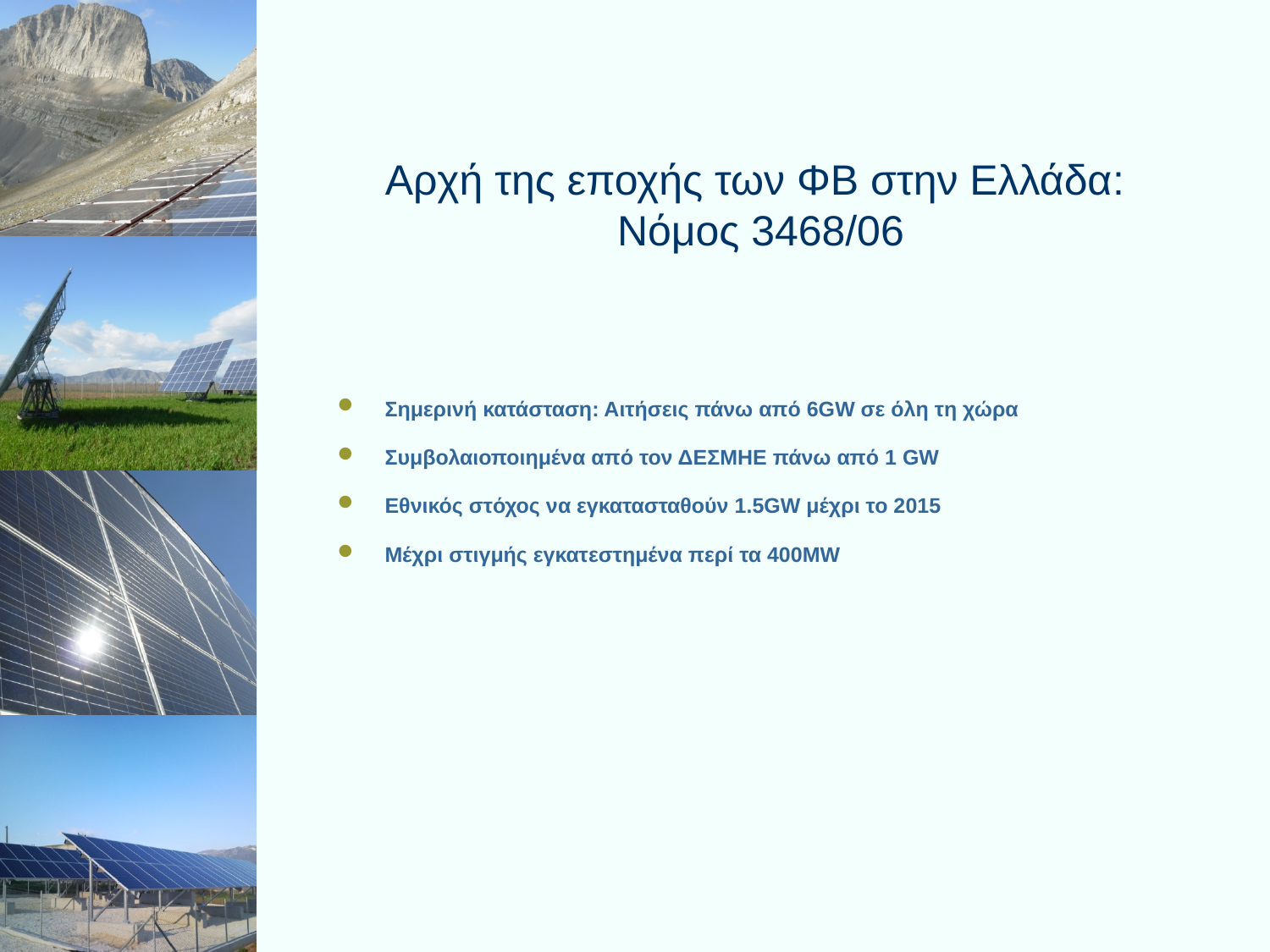

Αρχή της εποχής των ΦΒ στην Ελλάδα:
Νόμος 3468/06
Σημερινή κατάσταση: Αιτήσεις πάνω από 6GW σε όλη τη χώρα
Συμβολαιοποιημένα από τον ΔΕΣΜΗΕ πάνω από 1 GW
Εθνικός στόχος να εγκατασταθούν 1.5GW μέχρι το 2015
Μέχρι στιγμής εγκατεστημένα περί τα 400MW